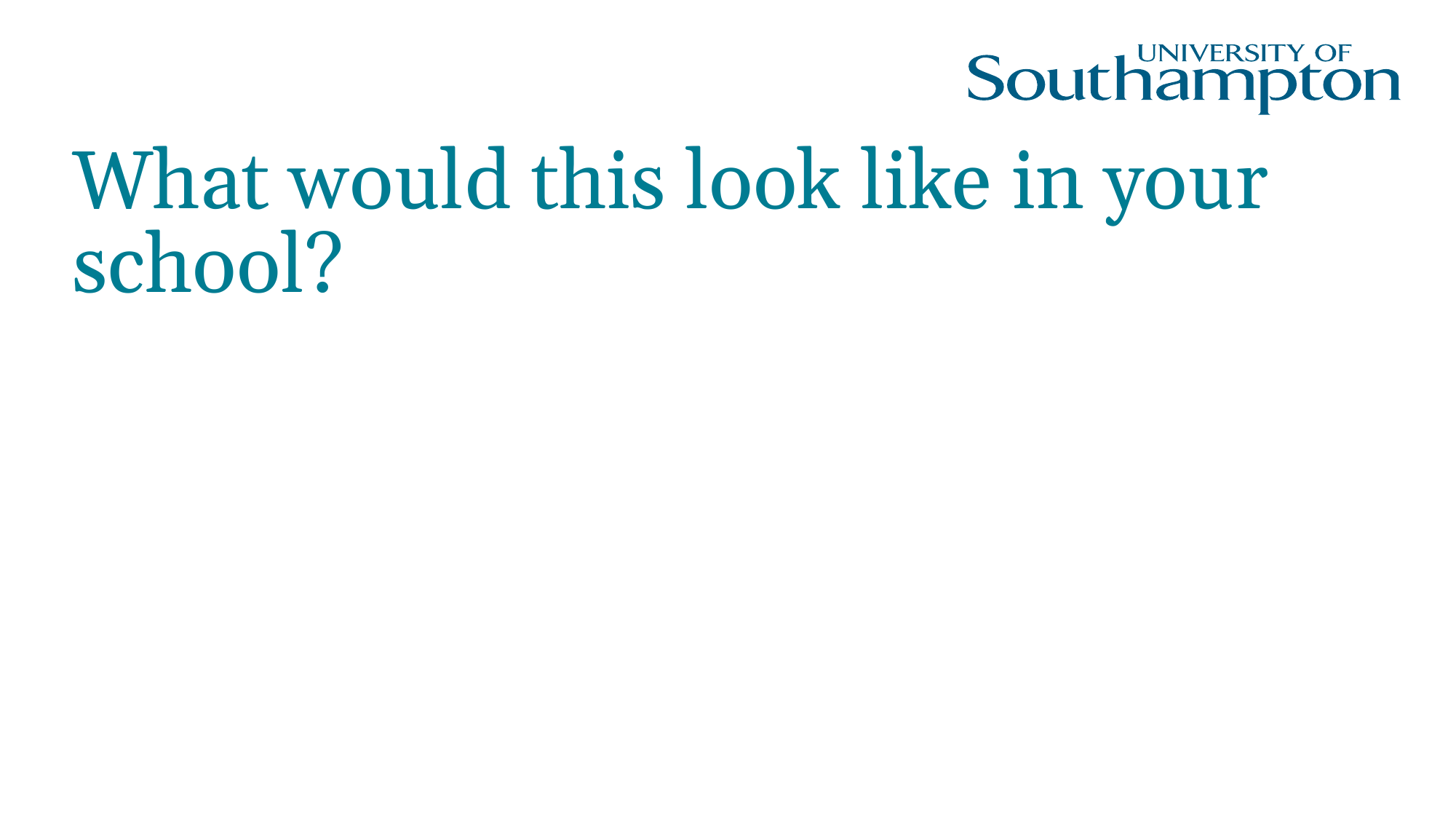

# What would this look like in your school?